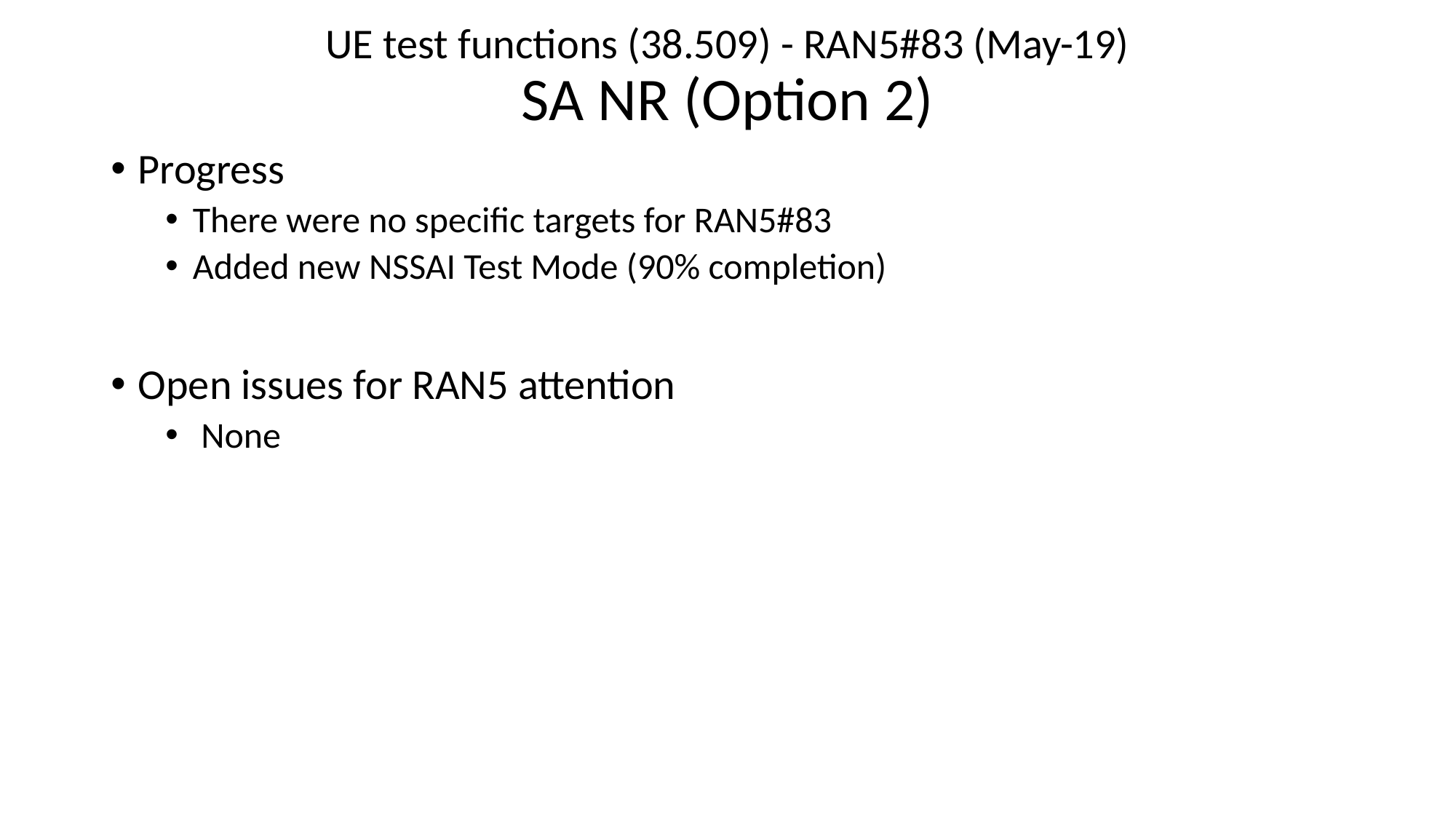

# UE test functions (38.509) - RAN5#83 (May-19) SA NR (Option 2)
Progress
There were no specific targets for RAN5#83
Added new NSSAI Test Mode (90% completion)

Open issues for RAN5 attention
 None